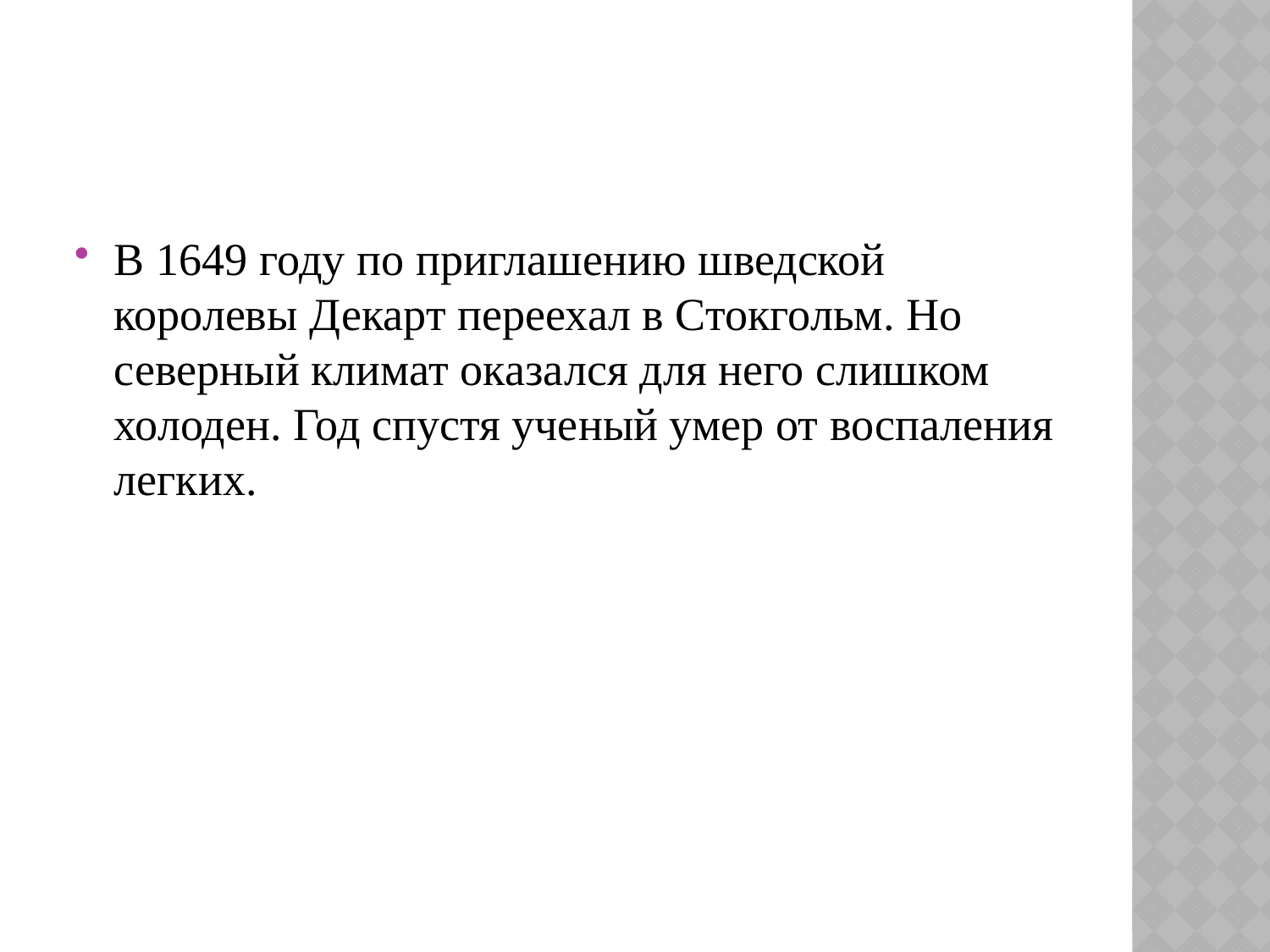

В 1649 году по приглашению шведской королевы Декарт переехал в Стокгольм. Но северный климат оказался для него слишком холоден. Год спустя ученый умер от воспаления легких.